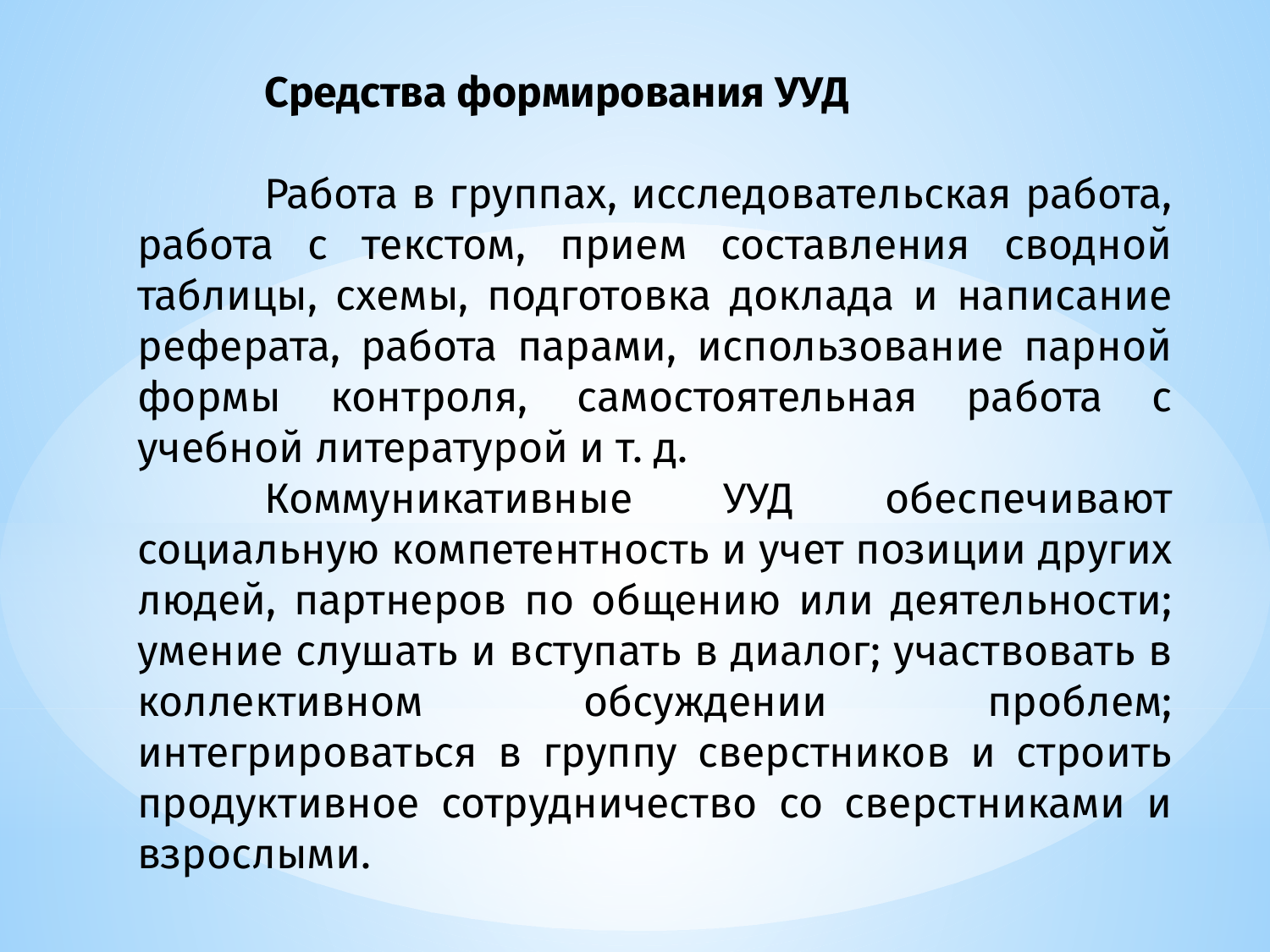

Средства формирования УУД

	Работа в группах, исследовательская работа, работа с текстом, прием составления сводной таблицы, схемы, подготовка доклада и написание реферата, работа парами, использование парной формы контроля, самостоятельная работа с учебной литературой и т. д.
	Коммуникативные УУД обеспечивают социальную компетентность и учет позиции других людей, партнеров по общению или деятельности; умение слушать и вступать в диалог; участвовать в коллективном обсуждении проблем; интегрироваться в группу сверстников и строить продуктивное сотрудничество со сверстниками и взрослыми.